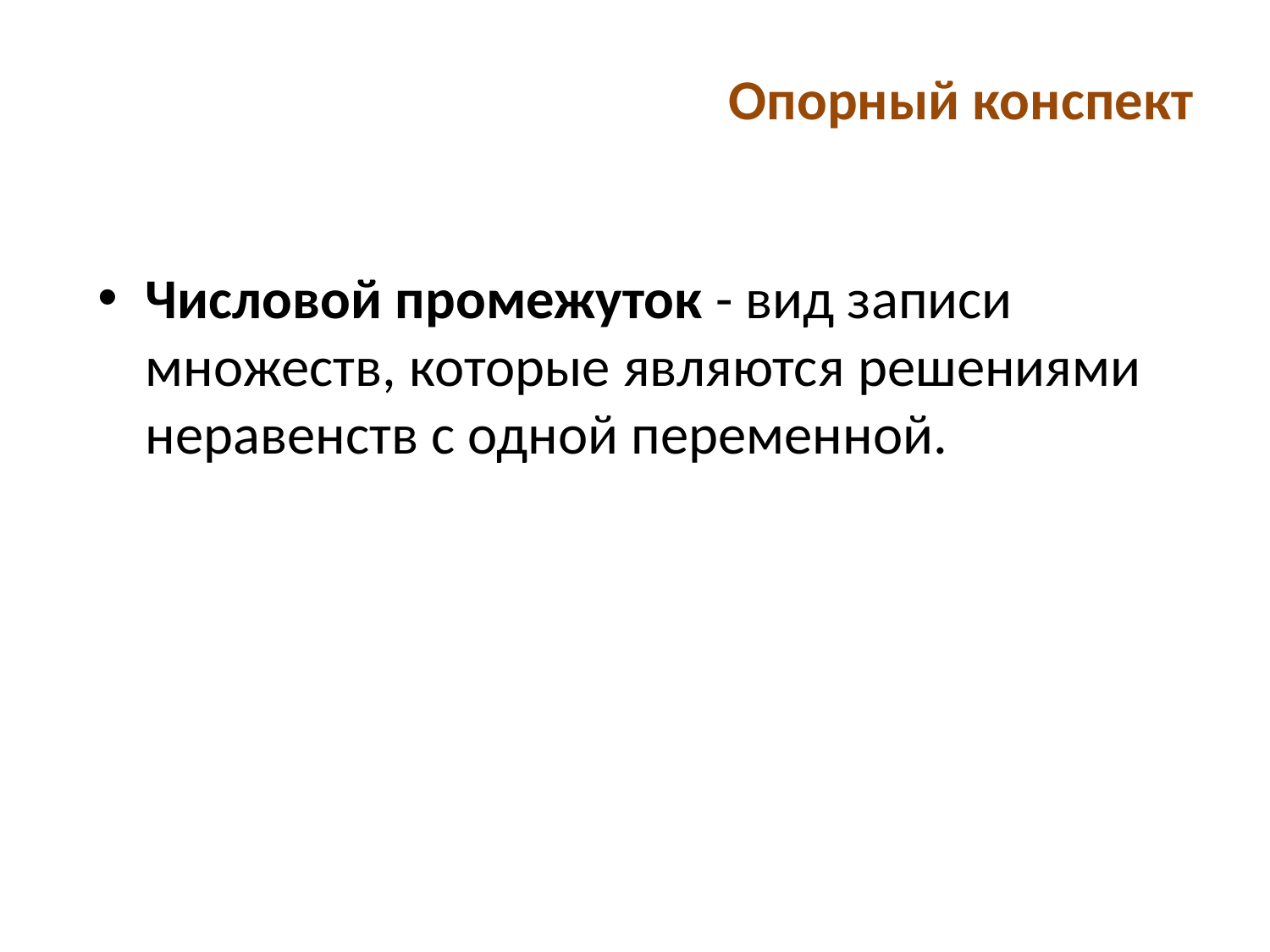

# Опорный конспект
Числовой промежуток - вид записи множеств, которые являются решениями неравенств с одной переменной.